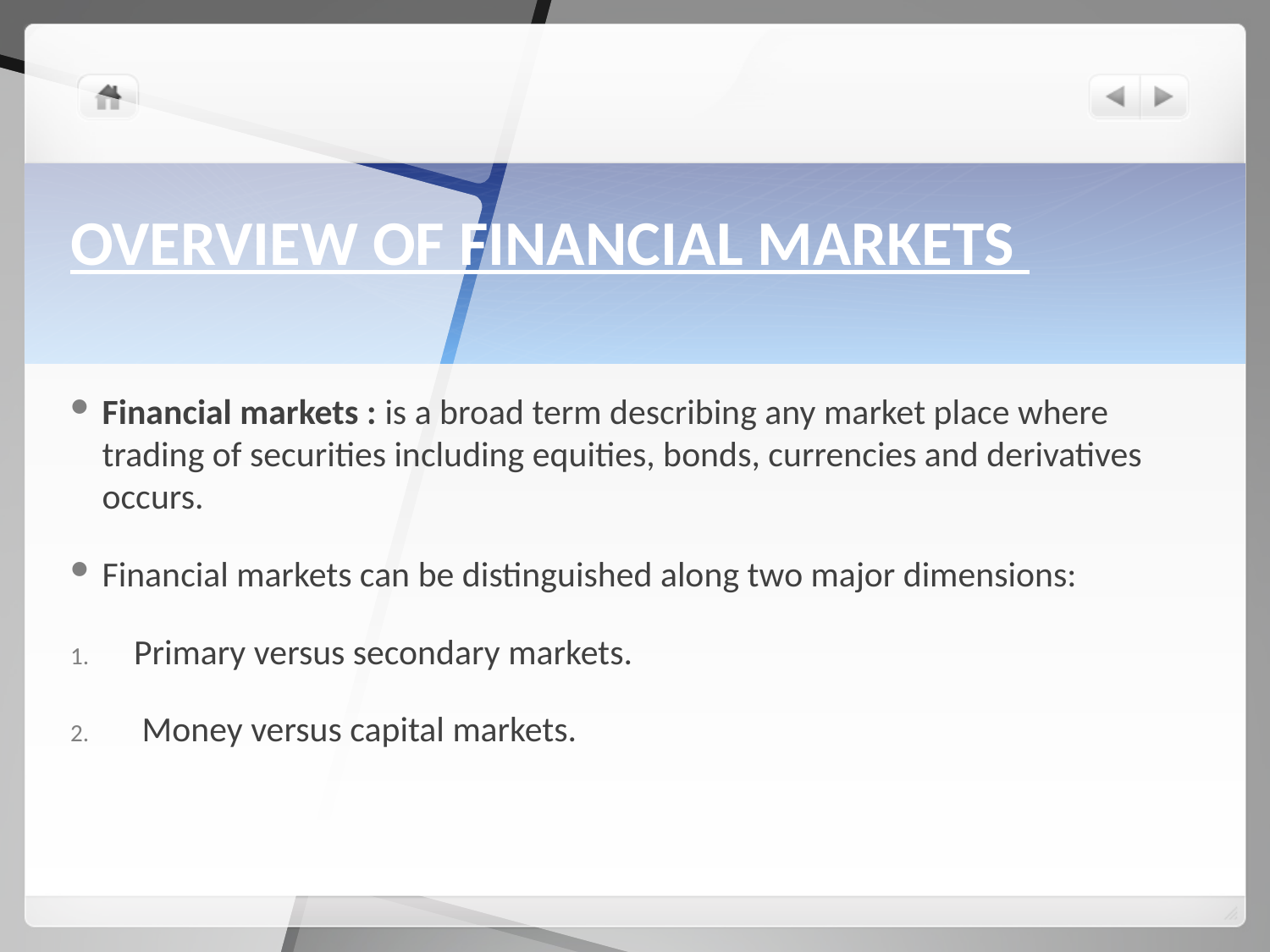

# OVERVIEW OF FINANCIAL MARKETS
Financial markets : is a broad term describing any market place where trading of securities including equities, bonds, currencies and derivatives occurs.
Financial markets can be distinguished along two major dimensions:
Primary versus secondary markets.
 Money versus capital markets.